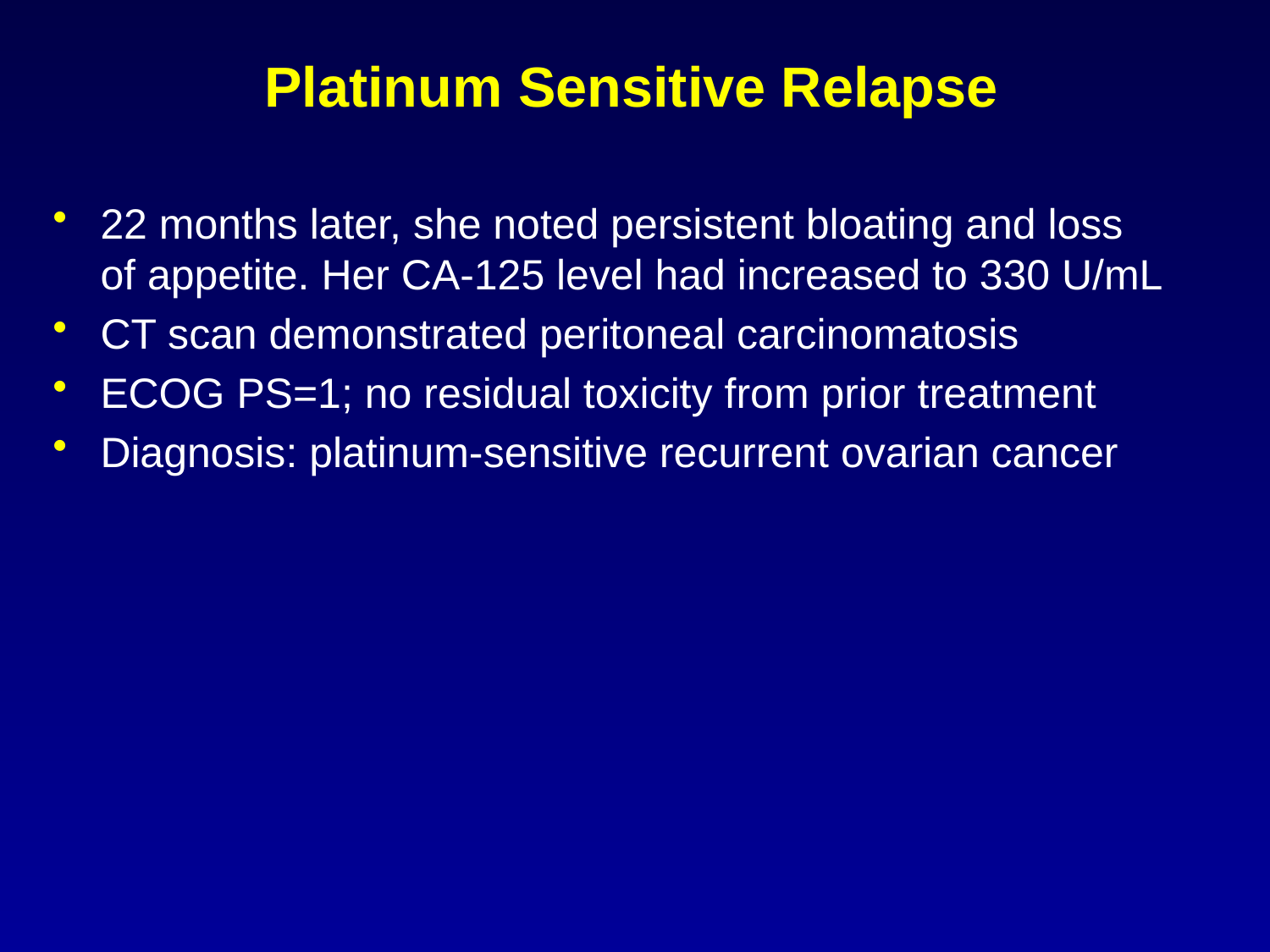

# Platinum Sensitive Relapse
22 months later, she noted persistent bloating and loss of appetite. Her CA-125 level had increased to 330 U/mL
CT scan demonstrated peritoneal carcinomatosis
ECOG PS=1; no residual toxicity from prior treatment
Diagnosis: platinum-sensitive recurrent ovarian cancer